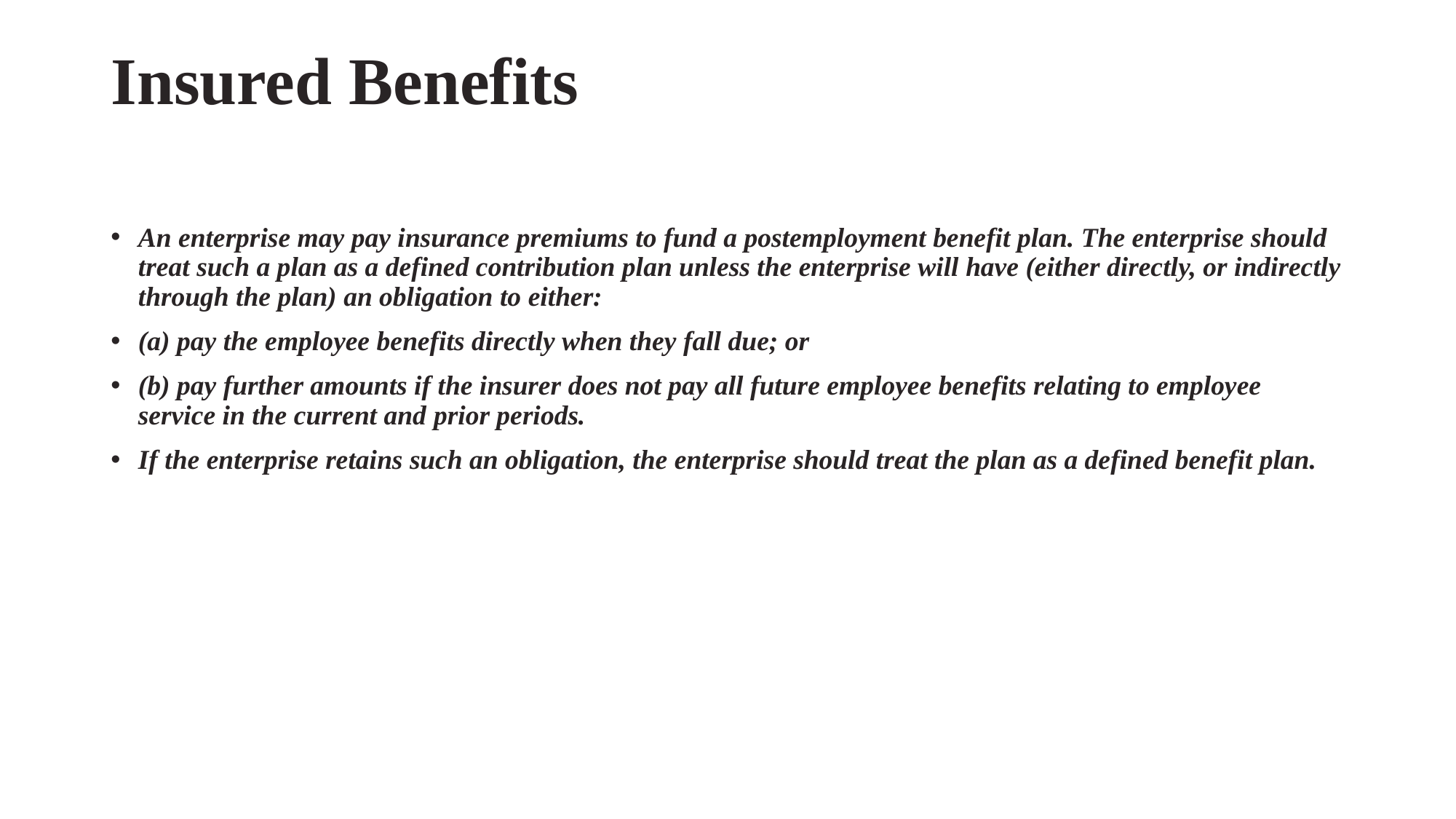

# Insured Benefits
An enterprise may pay insurance premiums to fund a postemployment benefit plan. The enterprise should treat such a plan as a defined contribution plan unless the enterprise will have (either directly, or indirectly through the plan) an obligation to either:
(a) pay the employee benefits directly when they fall due; or
(b) pay further amounts if the insurer does not pay all future employee benefits relating to employee service in the current and prior periods.
If the enterprise retains such an obligation, the enterprise should treat the plan as a defined benefit plan.